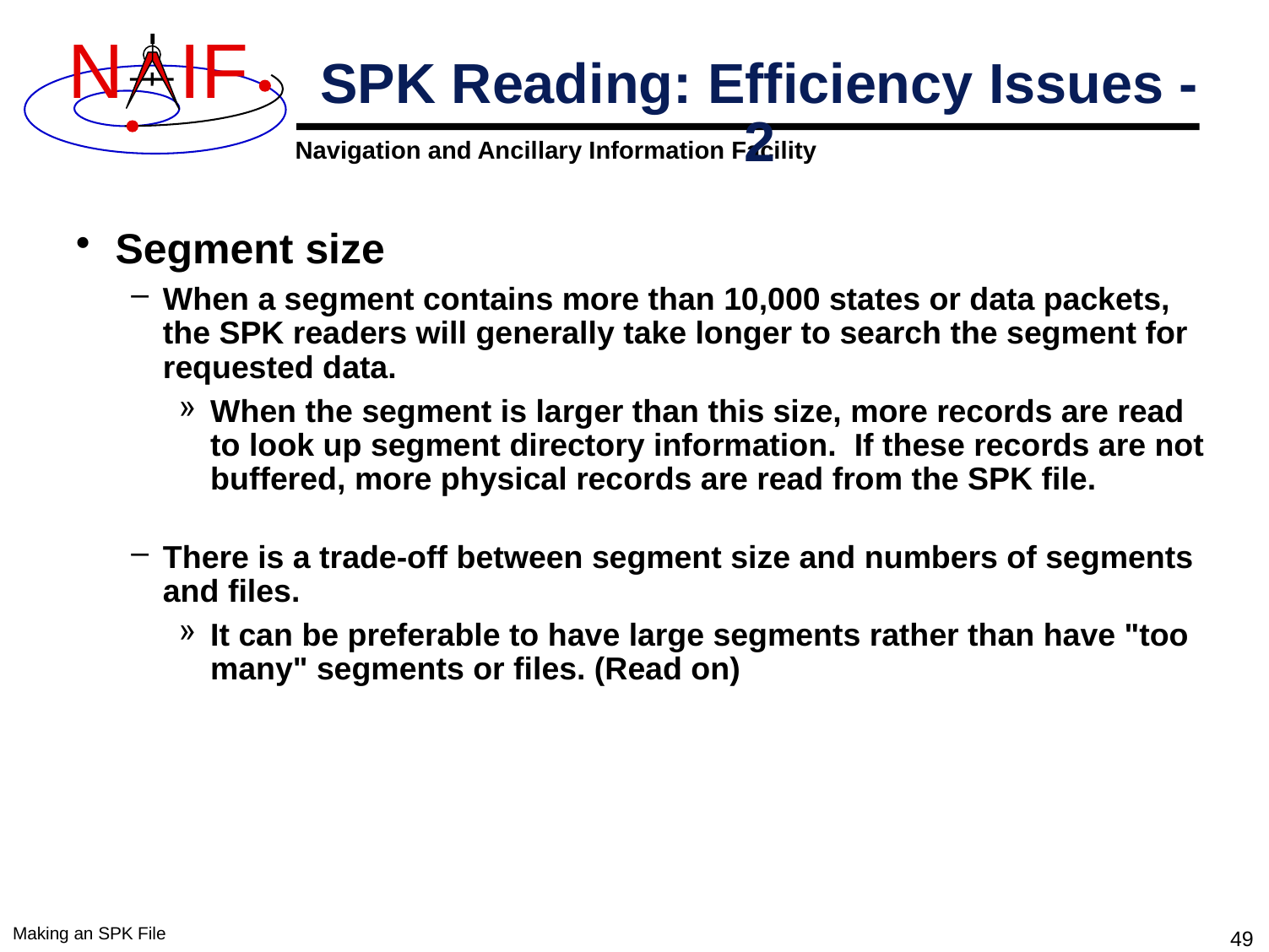

# SPK Reading: Efficiency Issues - 2
Segment size
When a segment contains more than 10,000 states or data packets, the SPK readers will generally take longer to search the segment for requested data.
When the segment is larger than this size, more records are read to look up segment directory information.  If these records are not buffered, more physical records are read from the SPK file.
There is a trade-off between segment size and numbers of segments and files.
It can be preferable to have large segments rather than have "too many" segments or files. (Read on)

Making an SPK File
49